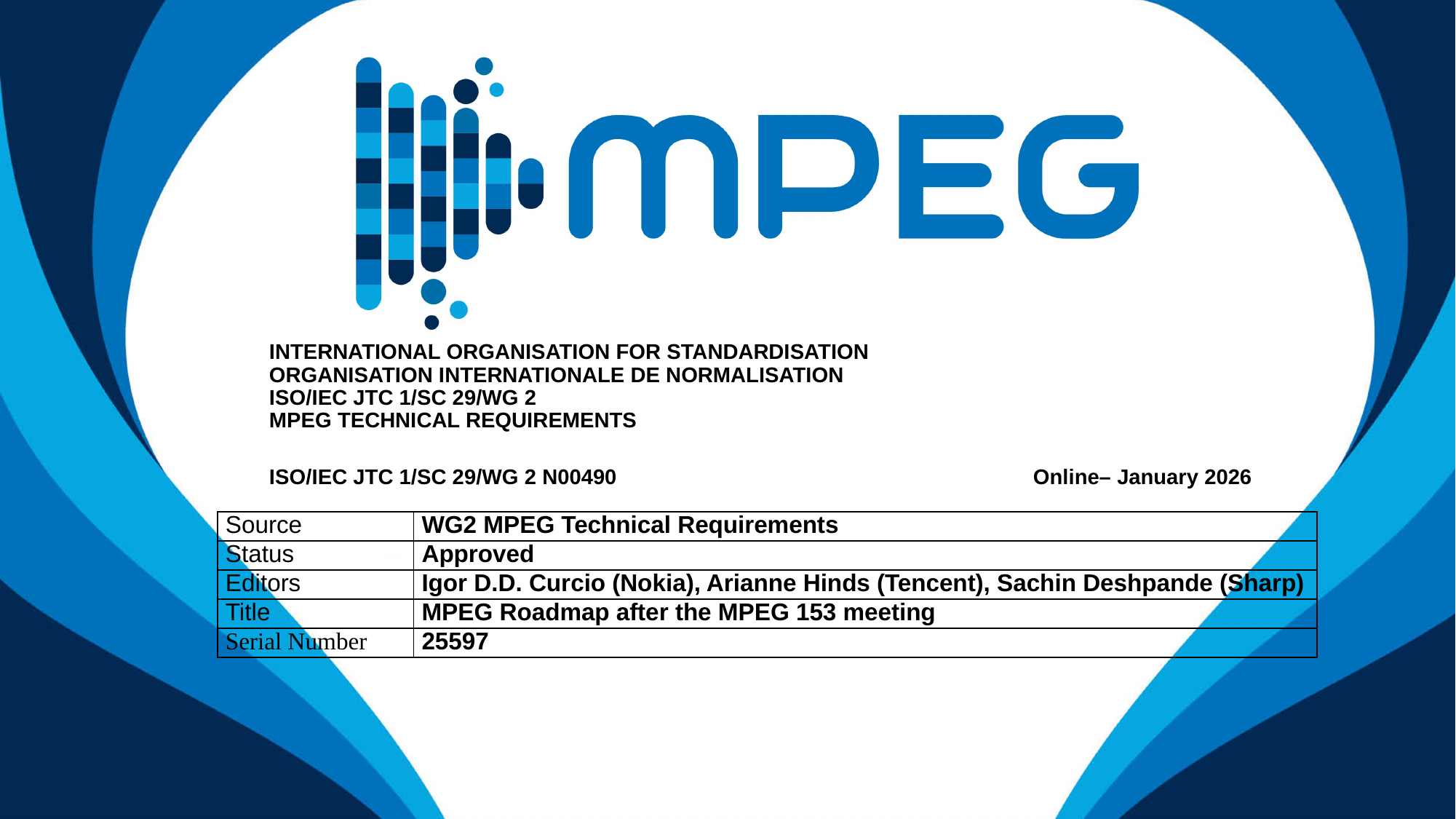

# INTERNATIONAL ORGANISATION FOR STANDARDISATION
ORGANISATION INTERNATIONALE DE NORMALISATION
ISO/IEC JTC 1/SC 29/WG 2
MPEG TECHNICAL REQUIREMENTS
ISO/IEC JTC 1/SC 29/WG 2 N00490 				Online– January 2026

| Source | WG2 MPEG Technical Requirements |
| --- | --- |
| Status | Approved |
| Editors | Igor D.D. Curcio (Nokia), Arianne Hinds (Tencent), Sachin Deshpande (Sharp) |
| Title | MPEG Roadmap after the MPEG 153 meeting |
| Serial Number | 25597 |